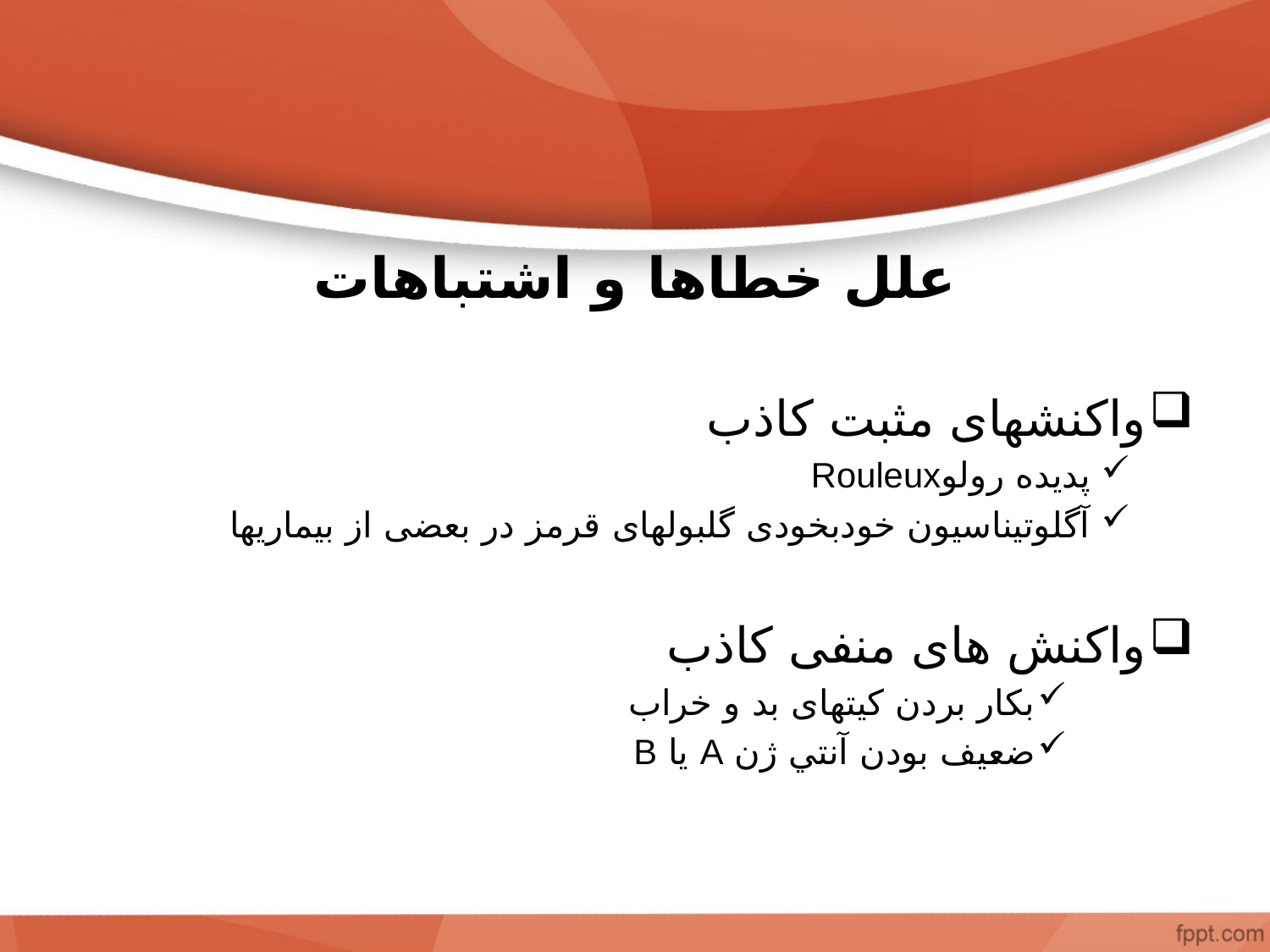

# علل خطاها و اشتباهات
واکنشهای مثبت کاذب
پدیده رولوRouleux
آگلوتیناسیون خودبخودی گلبولهای قرمز در بعضی از بیماریها

واکنش های منفی کاذب
بکار بردن کیتهای بد و خراب
ضعيف بودن آنتي ژن A يا B